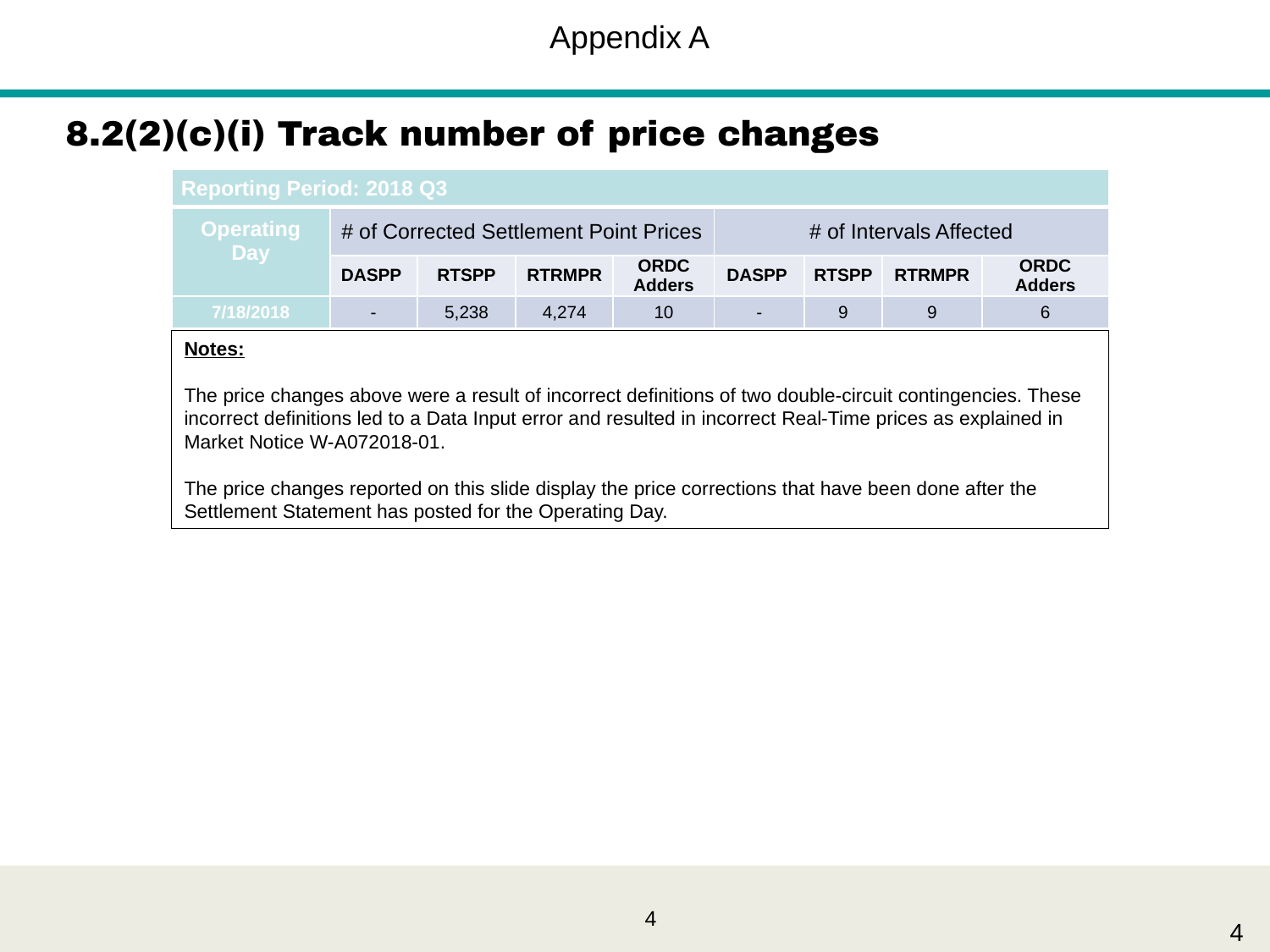

Appendix A
# 8.2(2)(c)(i) Track number of price changes
| Reporting Period: 2018 Q3 |  |  |  |  |  |  |  |  |
| --- | --- | --- | --- | --- | --- | --- | --- | --- |
| Operating Day | # of Corrected Settlement Point Prices |  |  |  | # of Intervals Affected |  |  |  |
|  | DASPP | RTSPP | RTRMPR | ORDC Adders | DASPP | RTSPP | RTRMPR | ORDC Adders |
| 7/18/2018 | - | 5,238 | 4,274 | 10 | - | 9 | 9 | 6 |
Notes:

The price changes above were a result of incorrect definitions of two double-circuit contingencies. These incorrect definitions led to a Data Input error and resulted in incorrect Real-Time prices as explained in Market Notice W-A072018-01.

The price changes reported on this slide display the price corrections that have been done after the Settlement Statement has posted for the Operating Day.
4